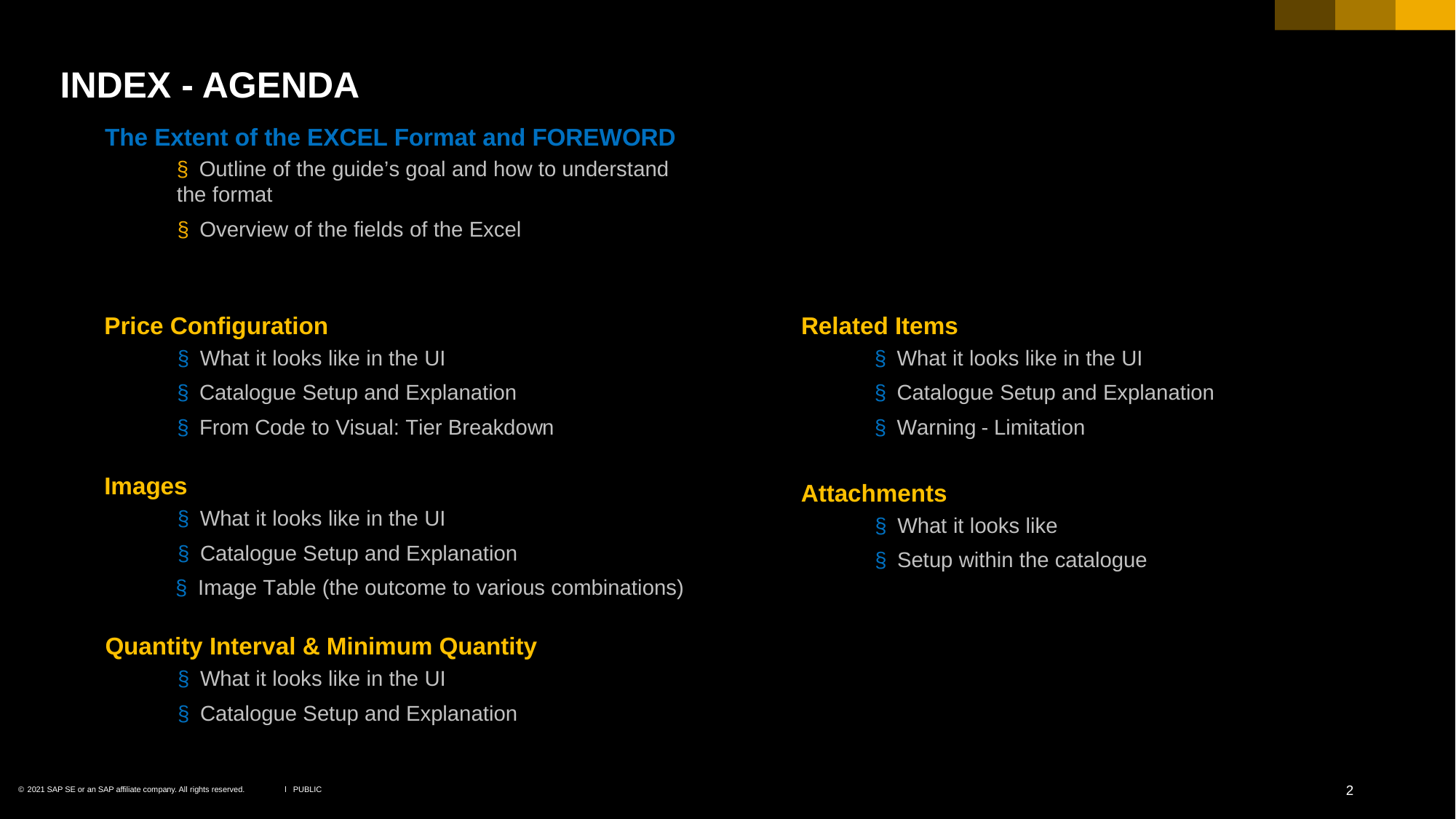

INDEX-AGENDA
The Extent of the EXCEL Format and FOREWORD
§Outline of the guide’s goal and how to understand
the format
§Overview of the fields of the Excel
Price Configuration
Related Items
§What it looks like in the UI
§What it looks like in the UI
§Catalogue Setup and Explanation
§From Code to Visual: Tier Breakdown
§Catalogue Setup and Explanation
§Warning-Limitation
Images
Attachments
§What it looks like in the UI
§What it looks like
§Catalogue Setup and Explanation
§Setup within the catalogue
§Image Table (the outcome to various combinations)
Quantity Interval & Minimum Quantity
§What it looks like in the UI
§Catalogue Setup and Explanation
©2021 SAP SE or an SAP affiliate company. All rights reserved.	ǀ	PUBLIC	2